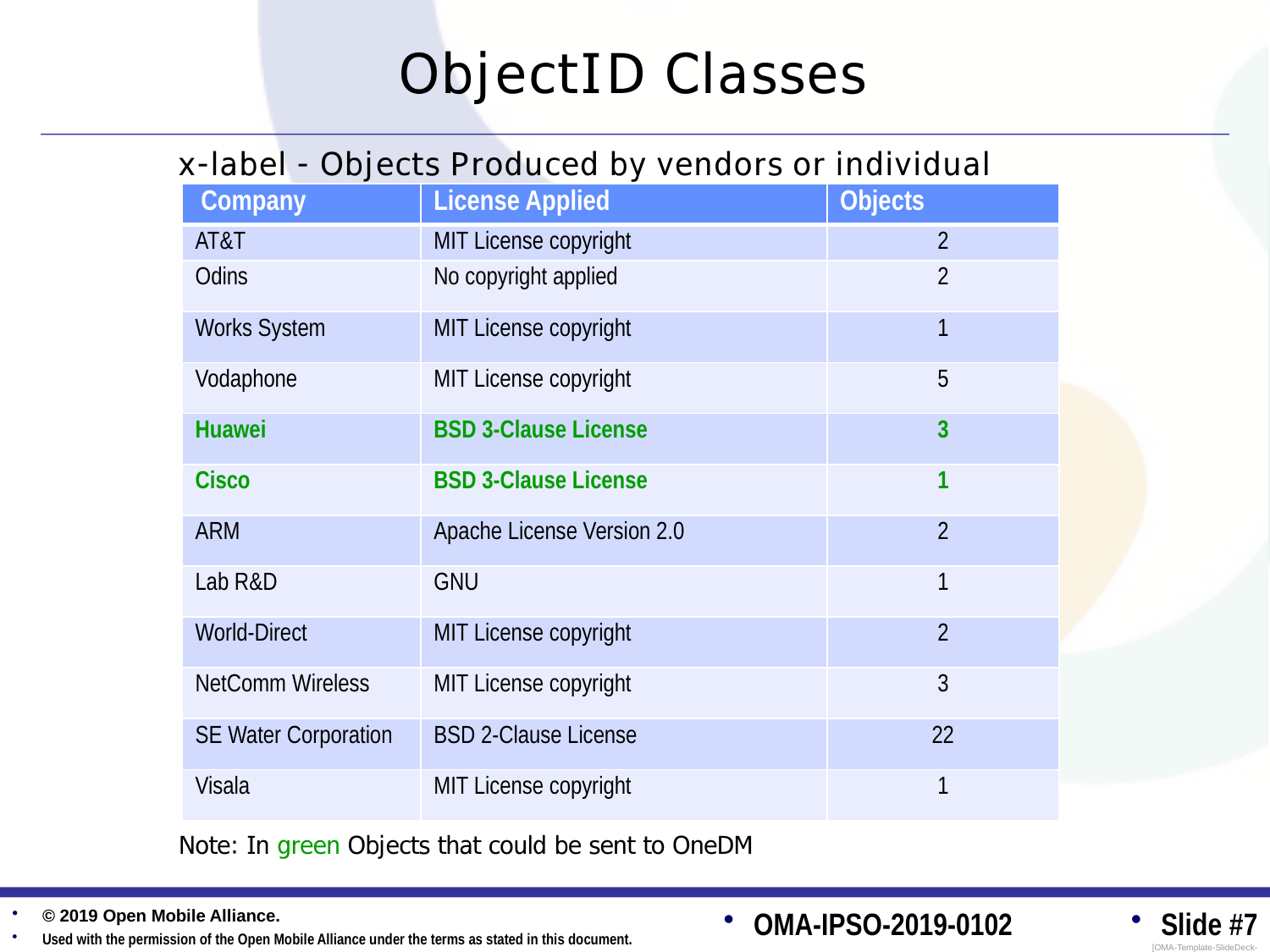

# ObjectID Classes
x-label - Objects Produced by vendors or individual

Note: In green Objects that could be sent to OneDM
| Company | License Applied | Objects |
| --- | --- | --- |
| AT&T | MIT License copyright | 2 |
| Odins | No copyright applied | 2 |
| Works System | MIT License copyright | 1 |
| Vodaphone | MIT License copyright | 5 |
| Huawei | BSD 3-Clause License | 3 |
| Cisco | BSD 3-Clause License | 1 |
| ARM | Apache License Version 2.0 | 2 |
| Lab R&D | GNU | 1 |
| World-Direct | MIT License copyright | 2 |
| NetComm Wireless | MIT License copyright | 3 |
| SE Water Corporation | BSD 2-Clause License | 22 |
| Visala | MIT License copyright | 1 |